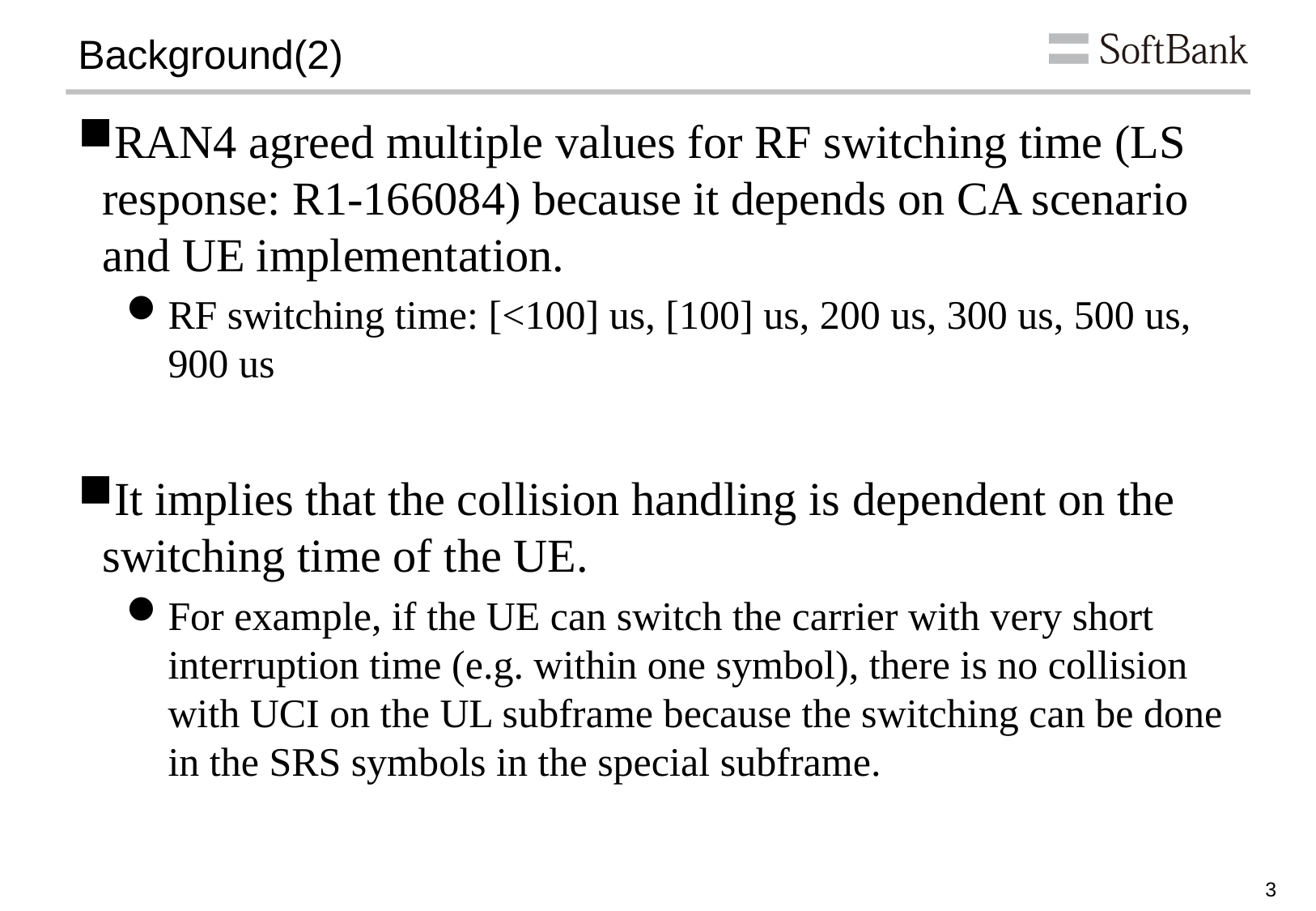

# Background(2)
RAN4 agreed multiple values for RF switching time (LS response: R1-166084) because it depends on CA scenario and UE implementation.
RF switching time: [<100] us, [100] us, 200 us, 300 us, 500 us, 900 us

It implies that the collision handling is dependent on the switching time of the UE.
For example, if the UE can switch the carrier with very short interruption time (e.g. within one symbol), there is no collision with UCI on the UL subframe because the switching can be done in the SRS symbols in the special subframe.